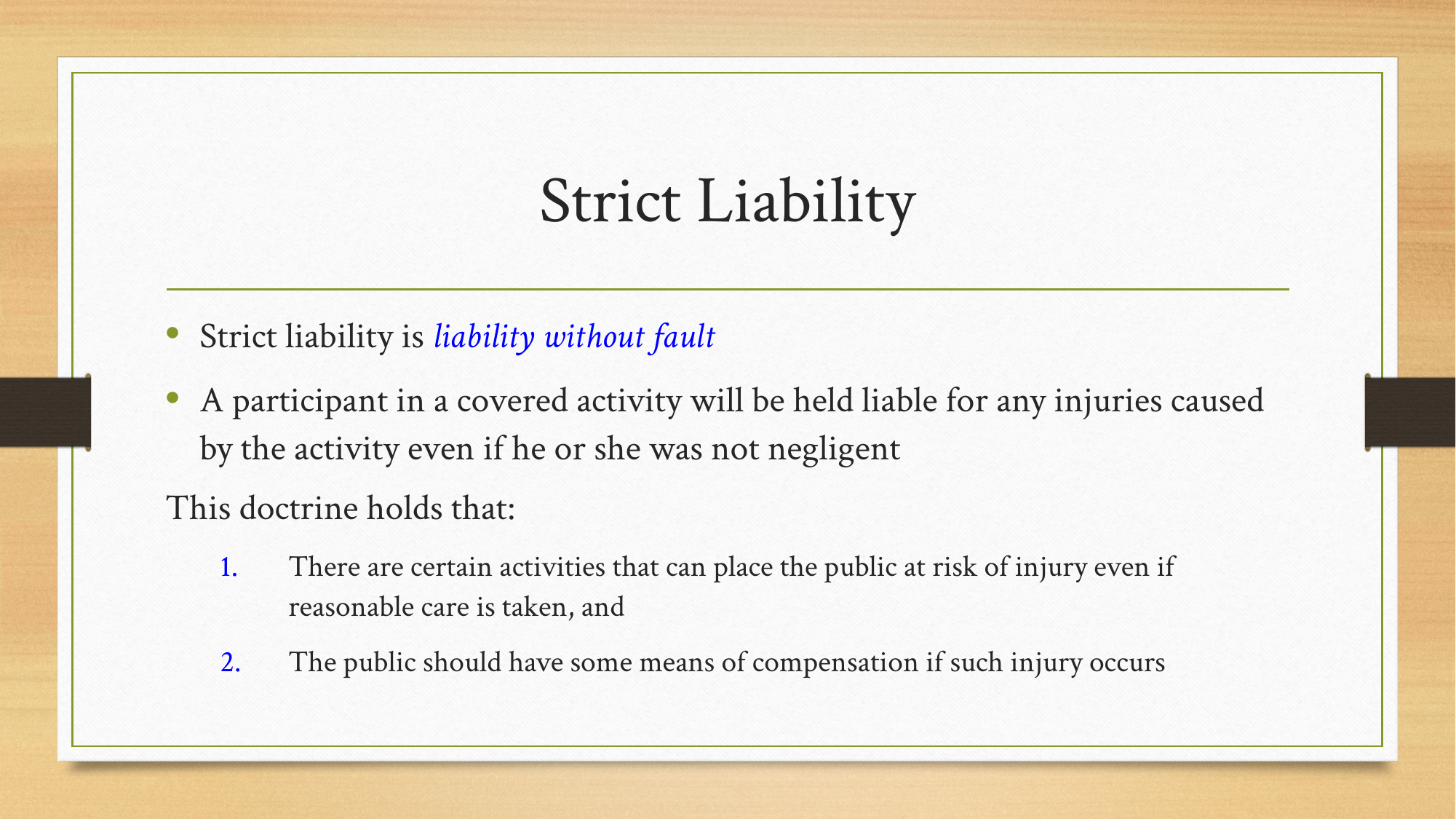

# Strict Liability
Strict liability is liability without fault
A participant in a covered activity will be held liable for any injuries caused by the activity even if he or she was not negligent
This doctrine holds that:
There are certain activities that can place the public at risk of injury even if reasonable care is taken, and
The public should have some means of compensation if such injury occurs